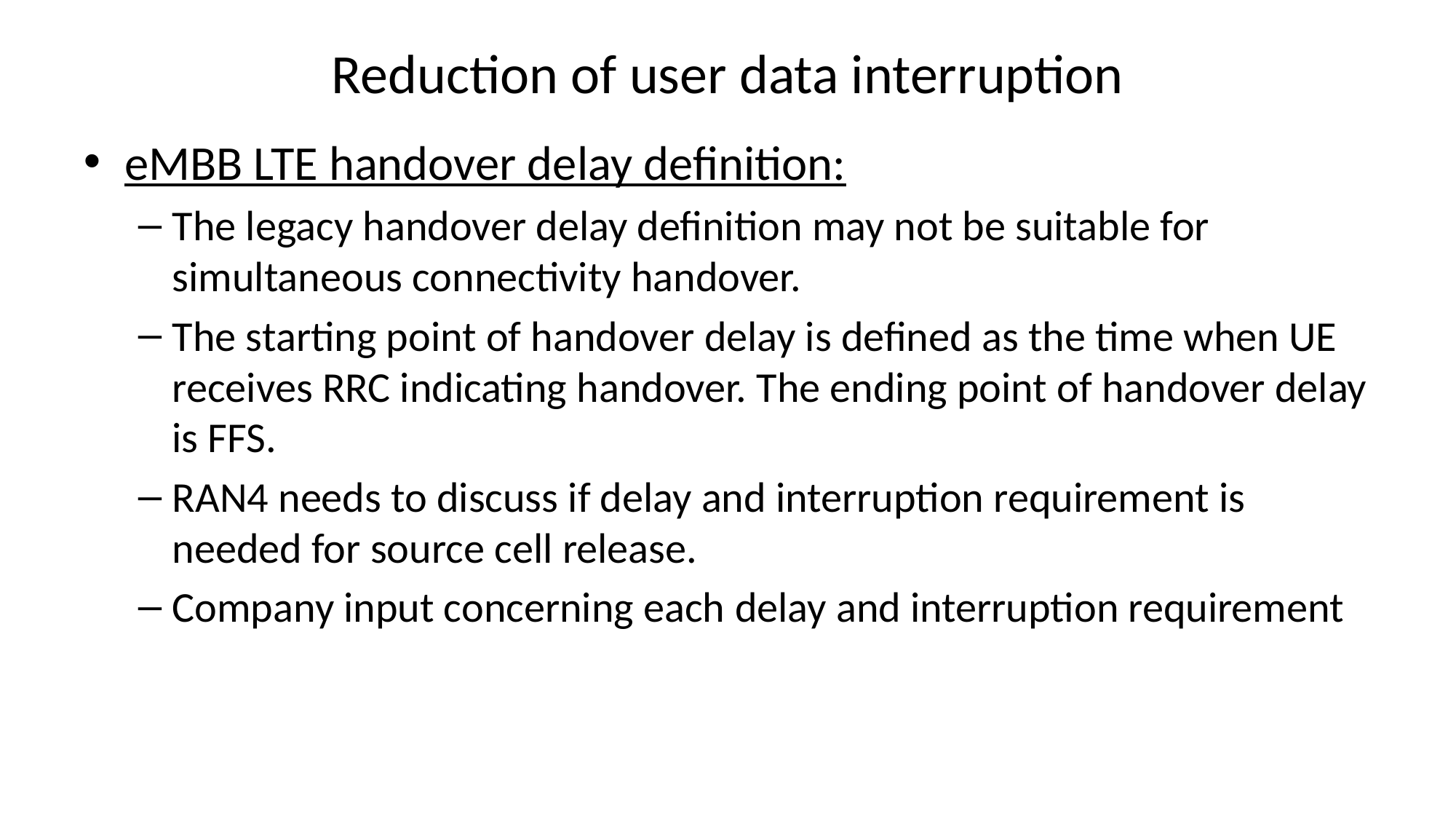

# Reduction of user data interruption
eMBB LTE handover delay definition:
The legacy handover delay definition may not be suitable for simultaneous connectivity handover.
The starting point of handover delay is defined as the time when UE receives RRC indicating handover. The ending point of handover delay is FFS.
RAN4 needs to discuss if delay and interruption requirement is needed for source cell release.
Company input concerning each delay and interruption requirement